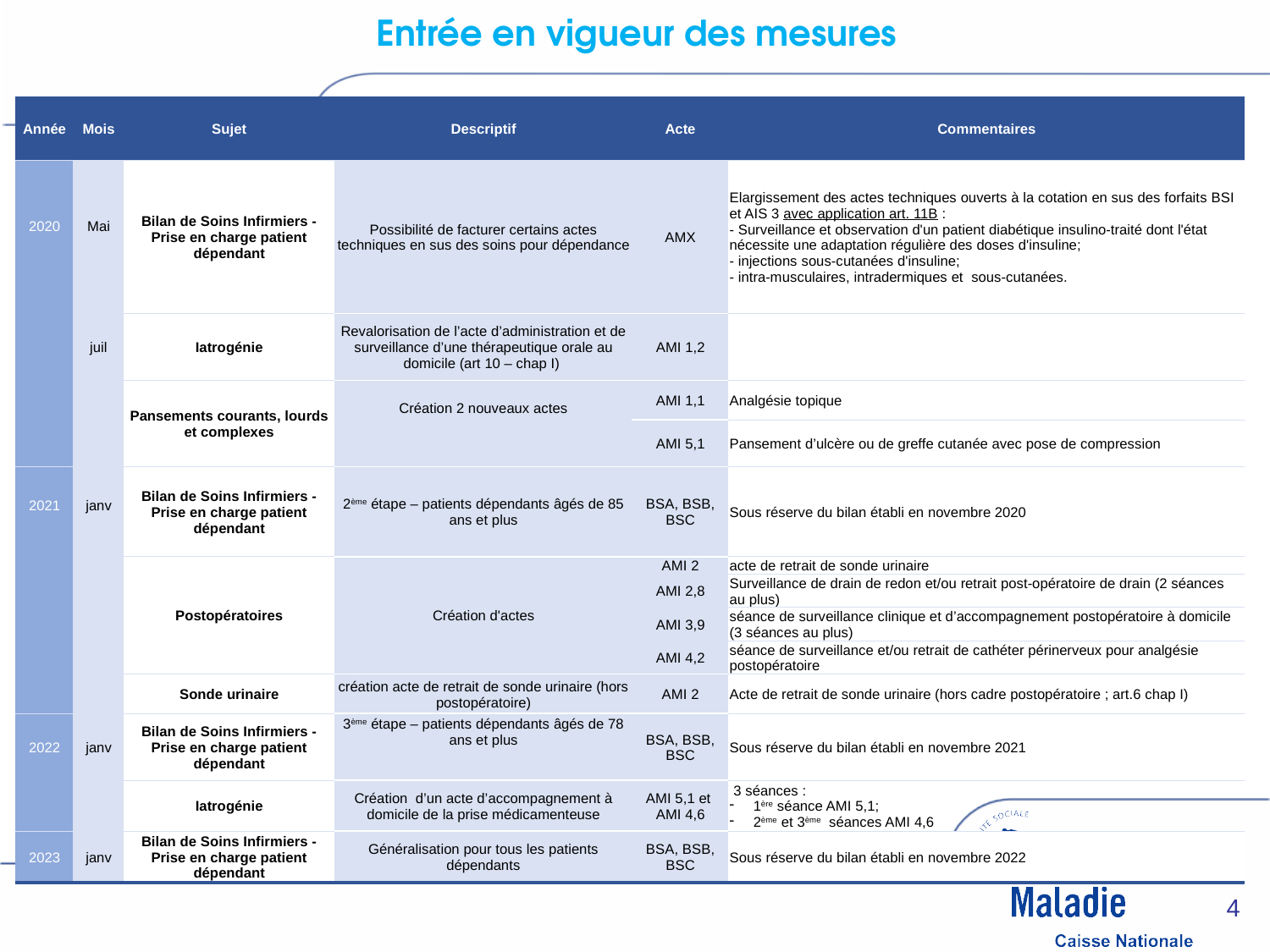

# Entrée en vigueur des mesures
| Année | Mois | Sujet | Descriptif | Acte | Commentaires |
| --- | --- | --- | --- | --- | --- |
| 2020 | Mai | Bilan de Soins Infirmiers - Prise en charge patient dépendant | Possibilité de facturer certains actes techniques en sus des soins pour dépendance | AMX | Elargissement des actes techniques ouverts à la cotation en sus des forfaits BSI et AIS 3 avec application art. 11B : - Surveillance et observation d'un patient diabétique insulino-traité dont l'état nécessite une adaptation régulière des doses d'insuline; - injections sous-cutanées d'insuline; - intra-musculaires, intradermiques et sous-cutanées. |
|  |  |  |  |  |  |
|  | juil | Iatrogénie | Revalorisation de l’acte d’administration et de surveillance d’une thérapeutique orale au domicile (art 10 – chap I) | AMI 1,2 |  |
|  |  | Pansements courants, lourds et complexes | Création 2 nouveaux actes | AMI 1,1 | Analgésie topique |
|  |  |  |  | AMI 5,1 | Pansement d’ulcère ou de greffe cutanée avec pose de compression |
| 2021 | janv | Bilan de Soins Infirmiers - Prise en charge patient dépendant | 2ème étape – patients dépendants âgés de 85 ans et plus | BSA, BSB, BSC | Sous réserve du bilan établi en novembre 2020 |
|  |  |  |  |  |  |
|  |  | Postopératoires | Création d'actes | AMI 2 | acte de retrait de sonde urinaire |
|  |  |  |  | AMI 2,8 | Surveillance de drain de redon et/ou retrait post-opératoire de drain (2 séances au plus) |
|  |  |  |  | AMI 3,9 | séance de surveillance clinique et d’accompagnement postopératoire à domicile (3 séances au plus) |
|  |  |  |  | AMI 4,2 | séance de surveillance et/ou retrait de cathéter périnerveux pour analgésie postopératoire |
|  |  | Sonde urinaire | création acte de retrait de sonde urinaire (hors postopératoire) | AMI 2 | Acte de retrait de sonde urinaire (hors cadre postopératoire ; art.6 chap I) |
| 2022 | janv | Bilan de Soins Infirmiers - Prise en charge patient dépendant | 3ème étape – patients dépendants âgés de 78 ans et plus | BSA, BSB, BSC | Sous réserve du bilan établi en novembre 2021 |
|  |  | Iatrogénie | Création d’un acte d’accompagnement à domicile de la prise médicamenteuse | AMI 5,1 et AMI 4,6 | 3 séances : 1ère séance AMI 5,1; 2ème et 3ème séances AMI 4,6 |
| 2023 | janv | Bilan de Soins Infirmiers - Prise en charge patient dépendant | Généralisation pour tous les patients dépendants | BSA, BSB, BSC | Sous réserve du bilan établi en novembre 2022 |
4